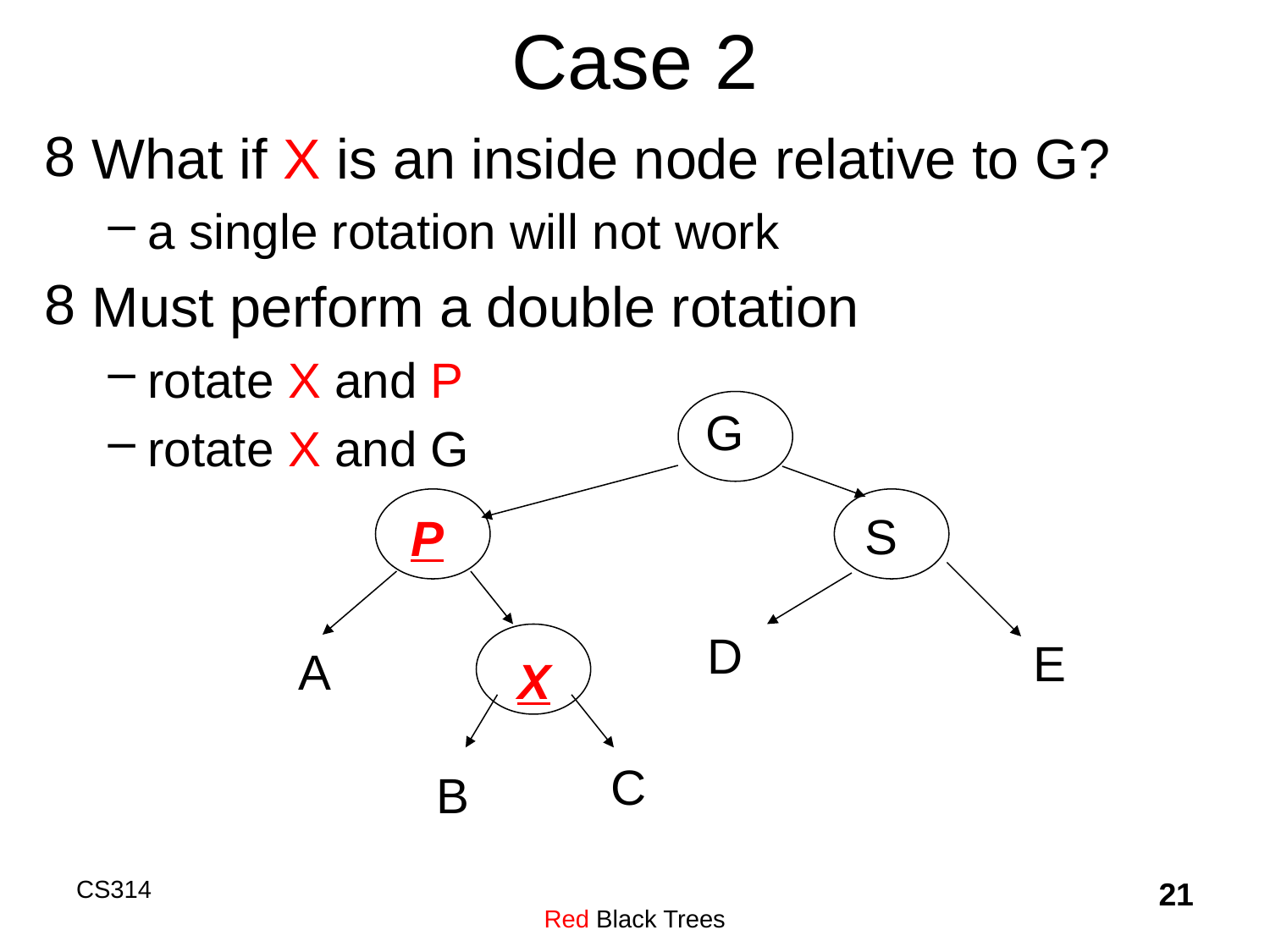

# Case 2
What if X is an inside node relative to G?
a single rotation will not work
Must perform a double rotation
rotate X and P
rotate X and G

G

S
P

D

X
E
A

C
B
CS314

Red Black Trees
21